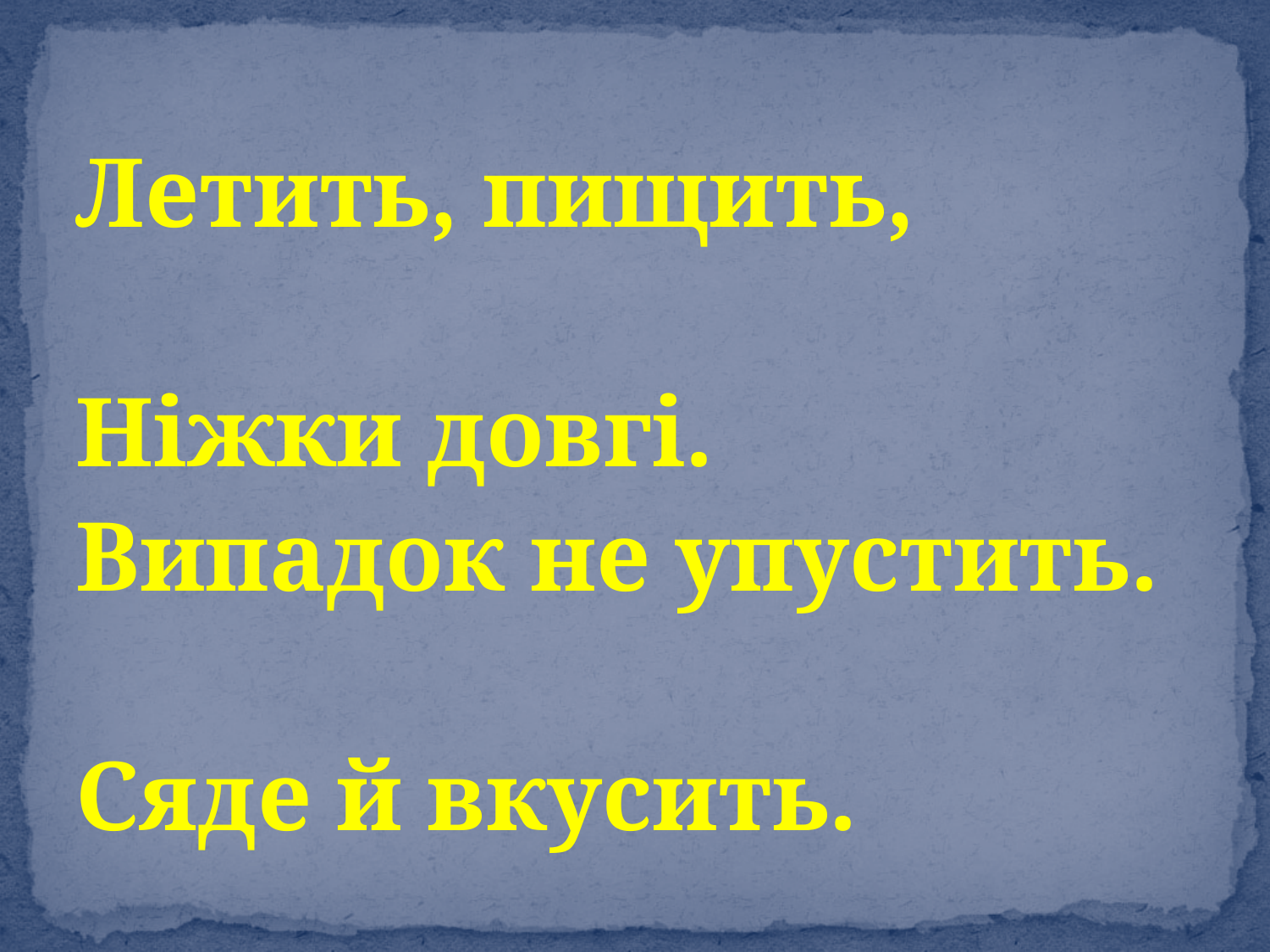

#
Летить, пищить,
Ніжки довгі.
Випадок не упустить.
Сяде й вкусить.